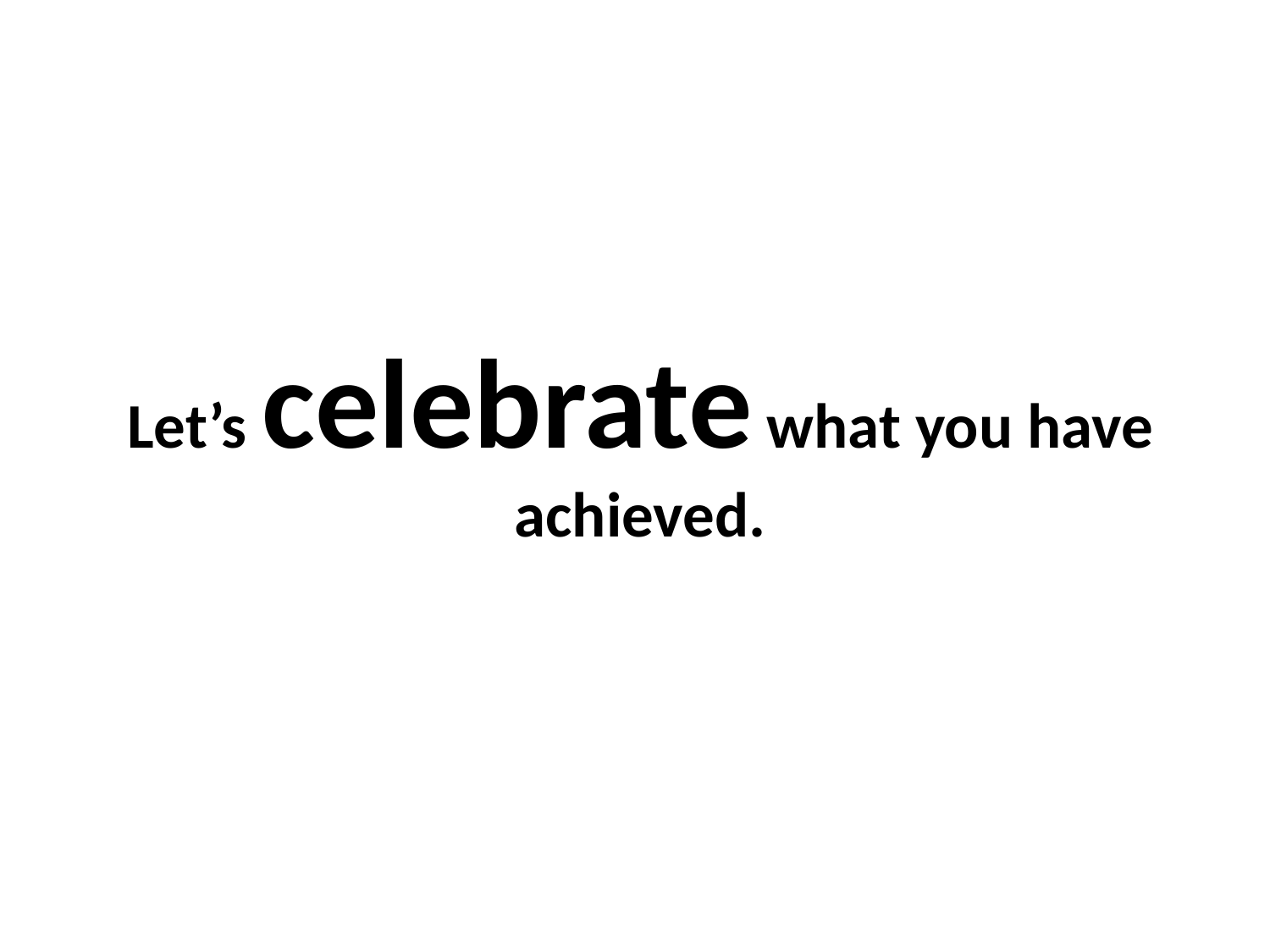

# Let’s celebrate what you have achieved.